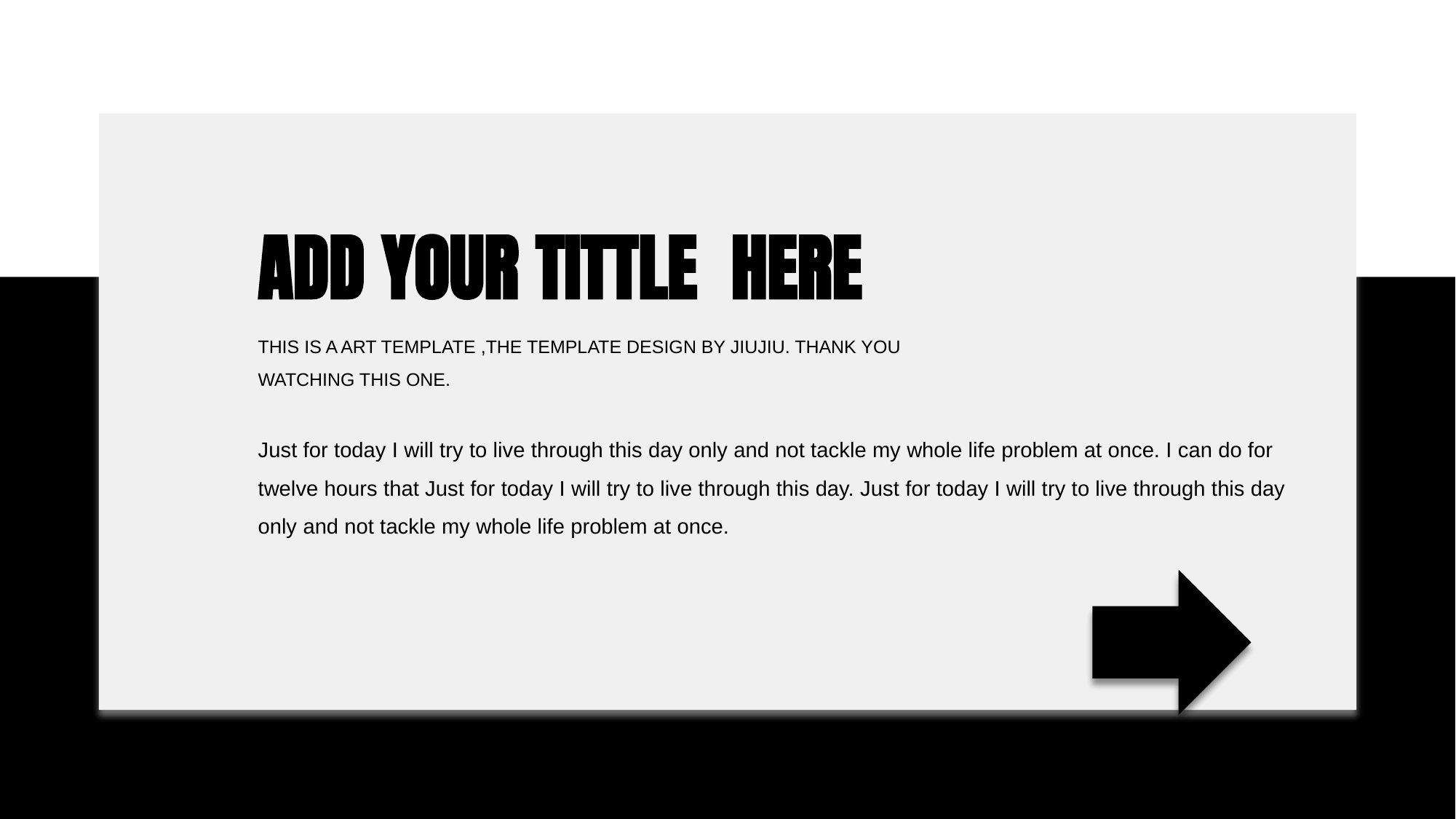

ADD YOUR TITTLE  HERE

THIS IS A ART TEMPLATE ,THE TEMPLATE DESIGN BY JIUJIU. THANK YOU WATCHING THIS ONE.
Just for today I will try to live through this day only and not tackle my whole life problem at once. I can do for twelve hours that Just for today I will try to live through this day. Just for today I will try to live through this day only and not tackle my whole life problem at once.